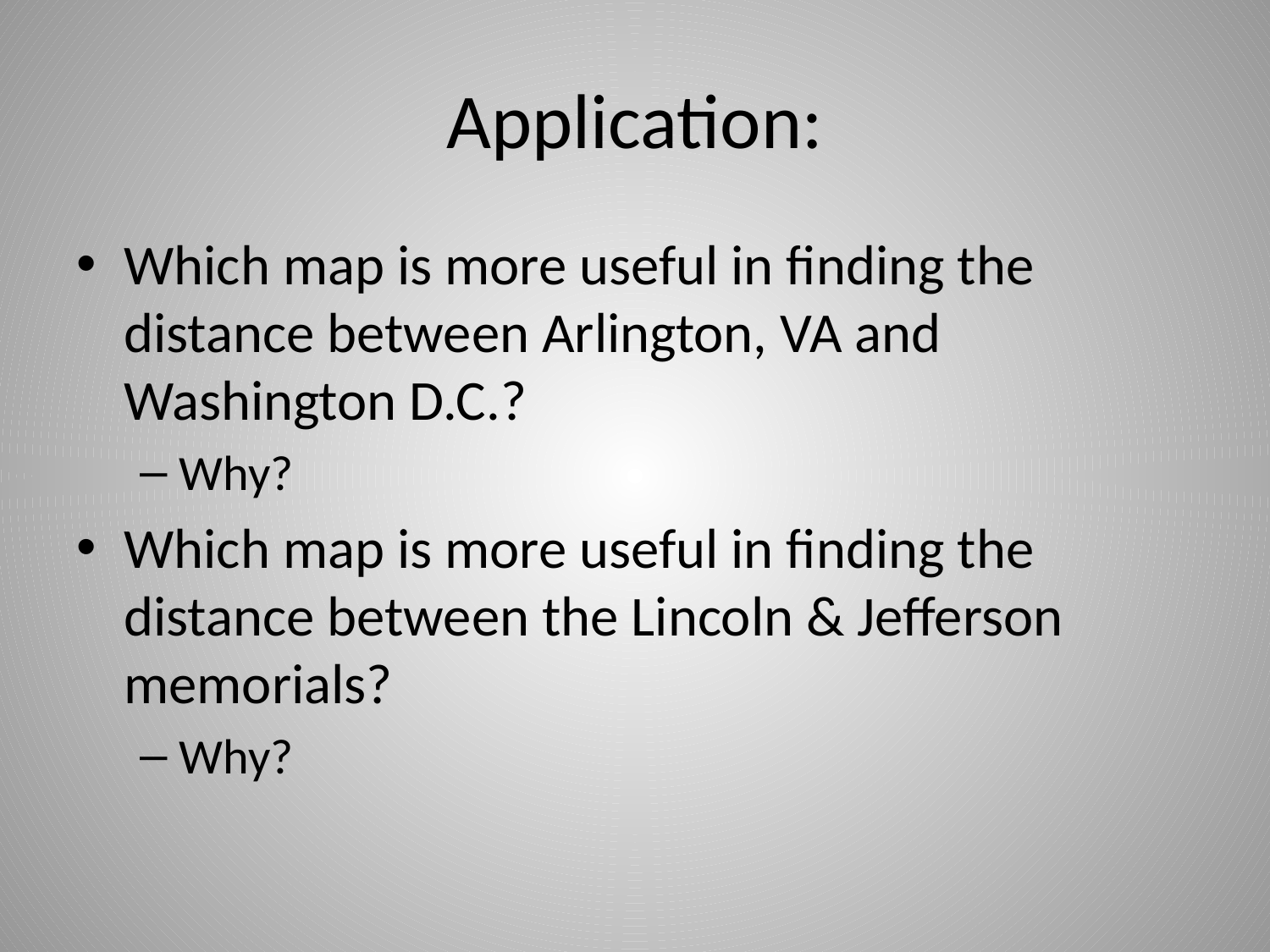

# Application:
Which map is more useful in finding the distance between Arlington, VA and Washington D.C.?
Why?
Which map is more useful in finding the distance between the Lincoln & Jefferson memorials?
Why?